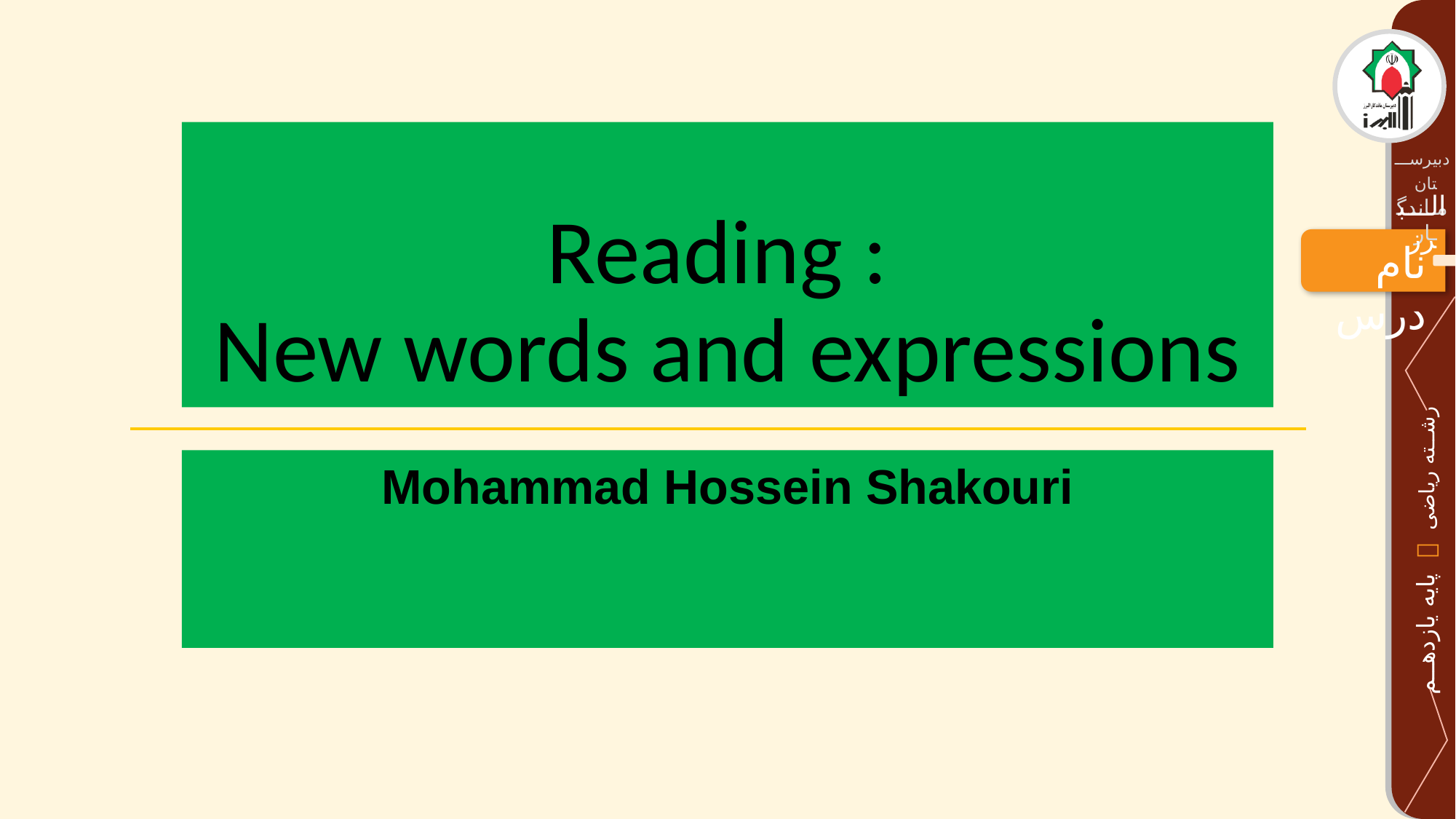

# Reading : New words and expressions
Mohammad Hossein Shakouri